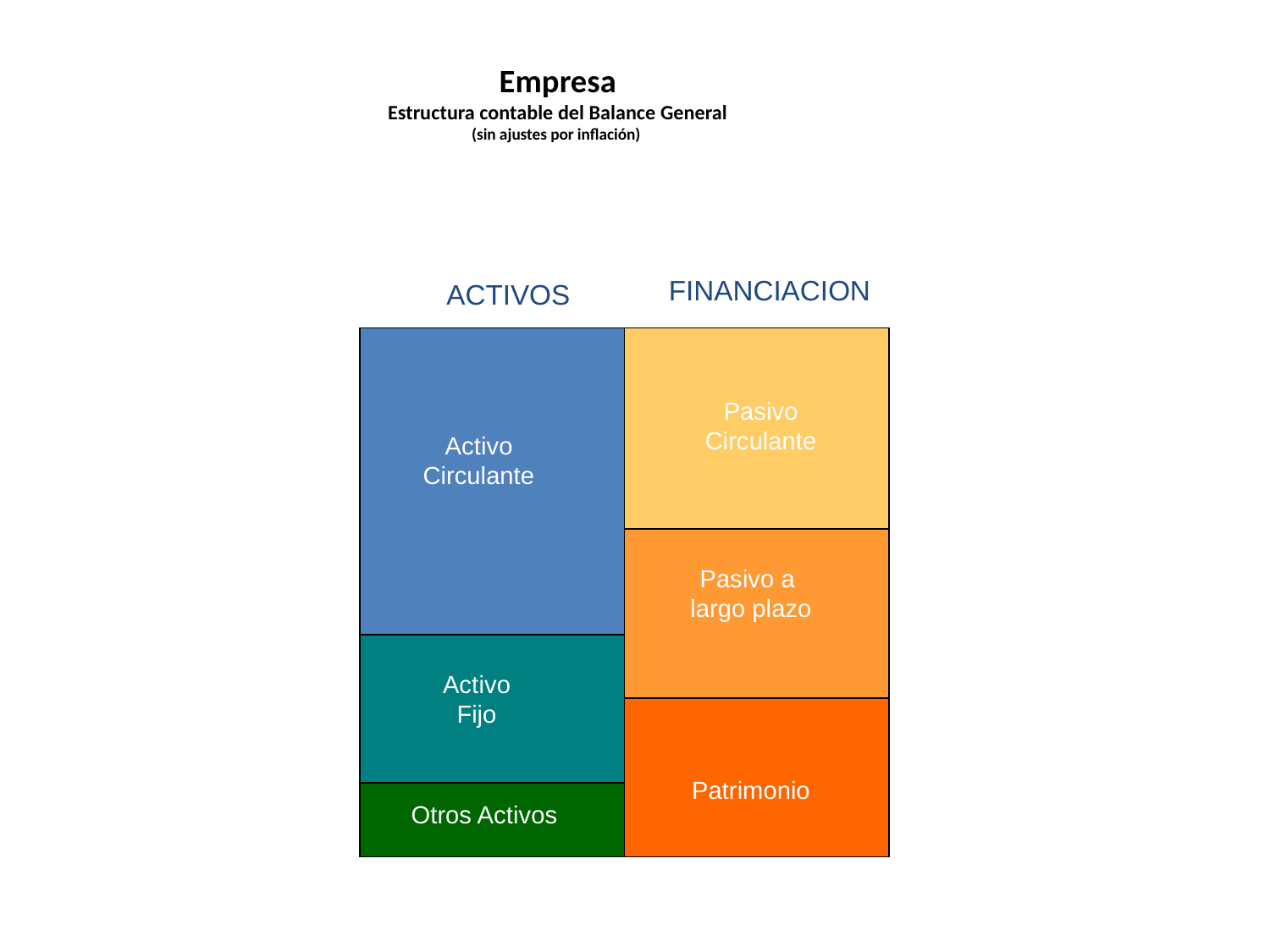

# Empresa Estructura contable del Balance General (sin ajustes por inflación)
FINANCIACION
ACTIVOS

Pasivo
Circulante
Activo
Circulante

Pasivo a
largo plazo

Activo
Fijo

Patrimonio

Otros Activos